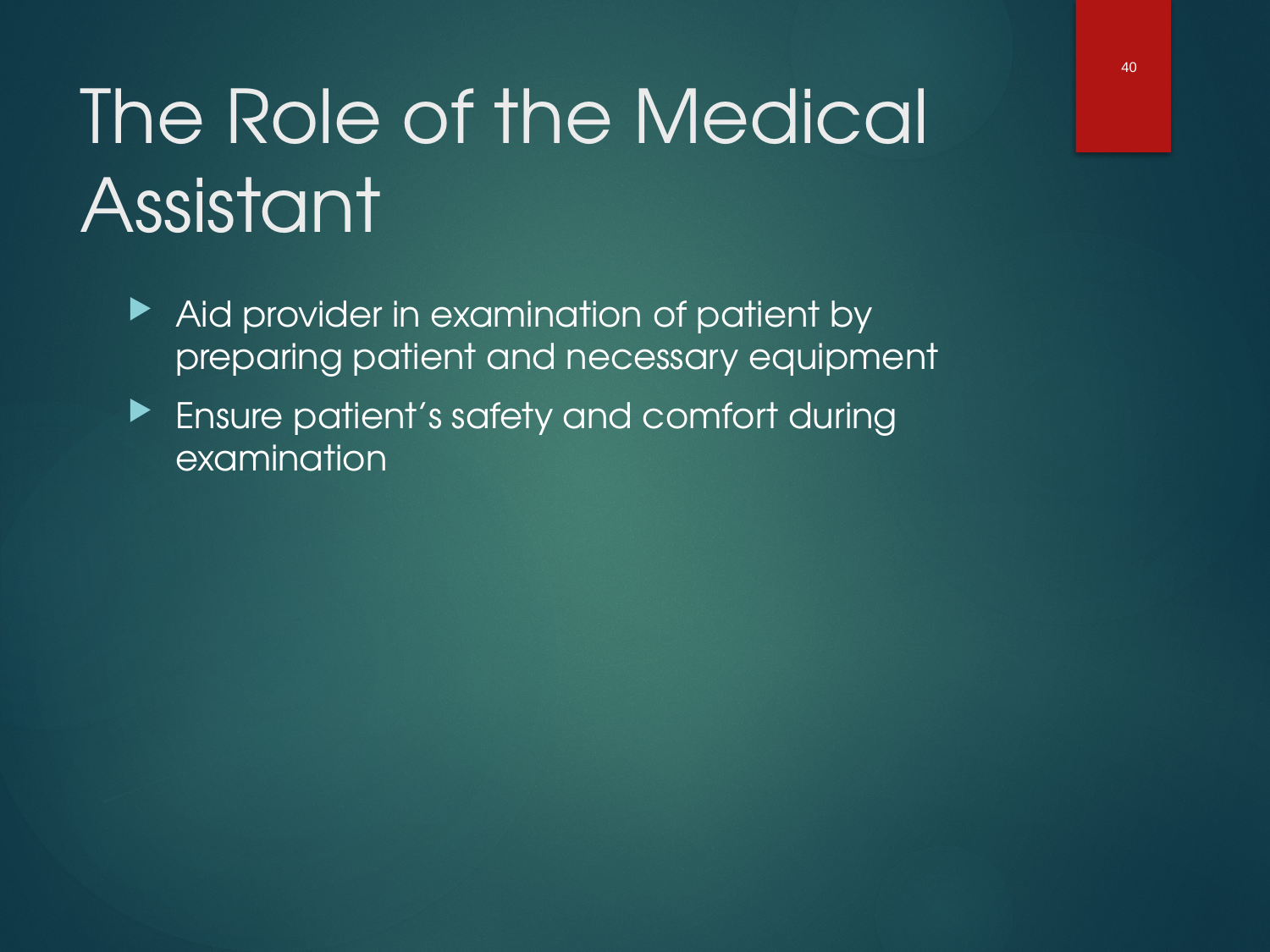

40

# The Role of the Medical Assistant
Aid provider in examination of patient by preparing patient and necessary equipment
Ensure patient’s safety and comfort during examination